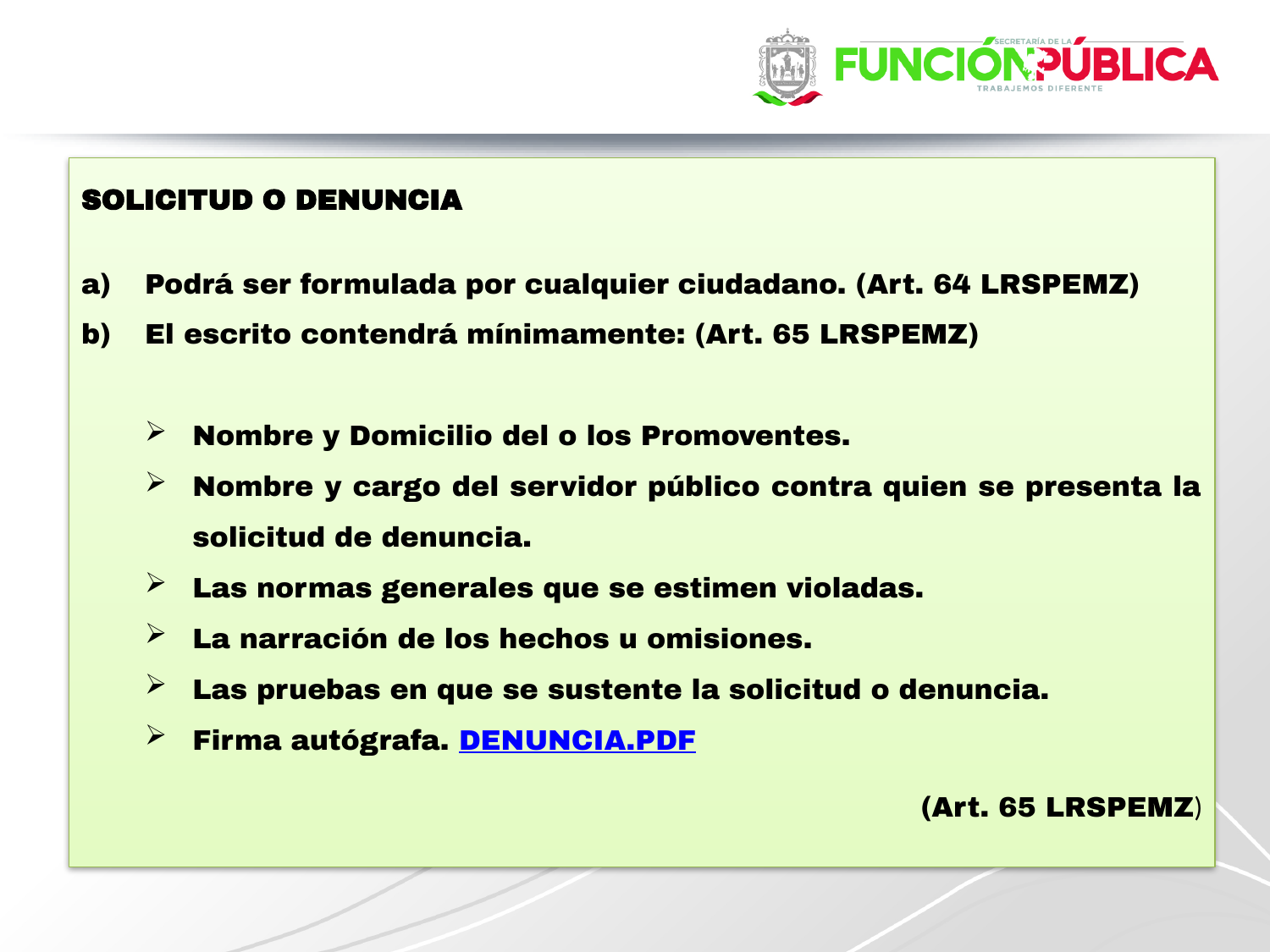

SOLICITUD O DENUNCIA

Podrá ser formulada por cualquier ciudadano. (Art. 64 LRSPEMZ)
El escrito contendrá mínimamente: (Art. 65 LRSPEMZ)

Nombre y Domicilio del o los Promoventes.
Nombre y cargo del servidor público contra quien se presenta la solicitud de denuncia.
Las normas generales que se estimen violadas.
La narración de los hechos u omisiones.
Las pruebas en que se sustente la solicitud o denuncia.
Firma autógrafa. DENUNCIA.PDF

(Art. 65 LRSPEMZ)